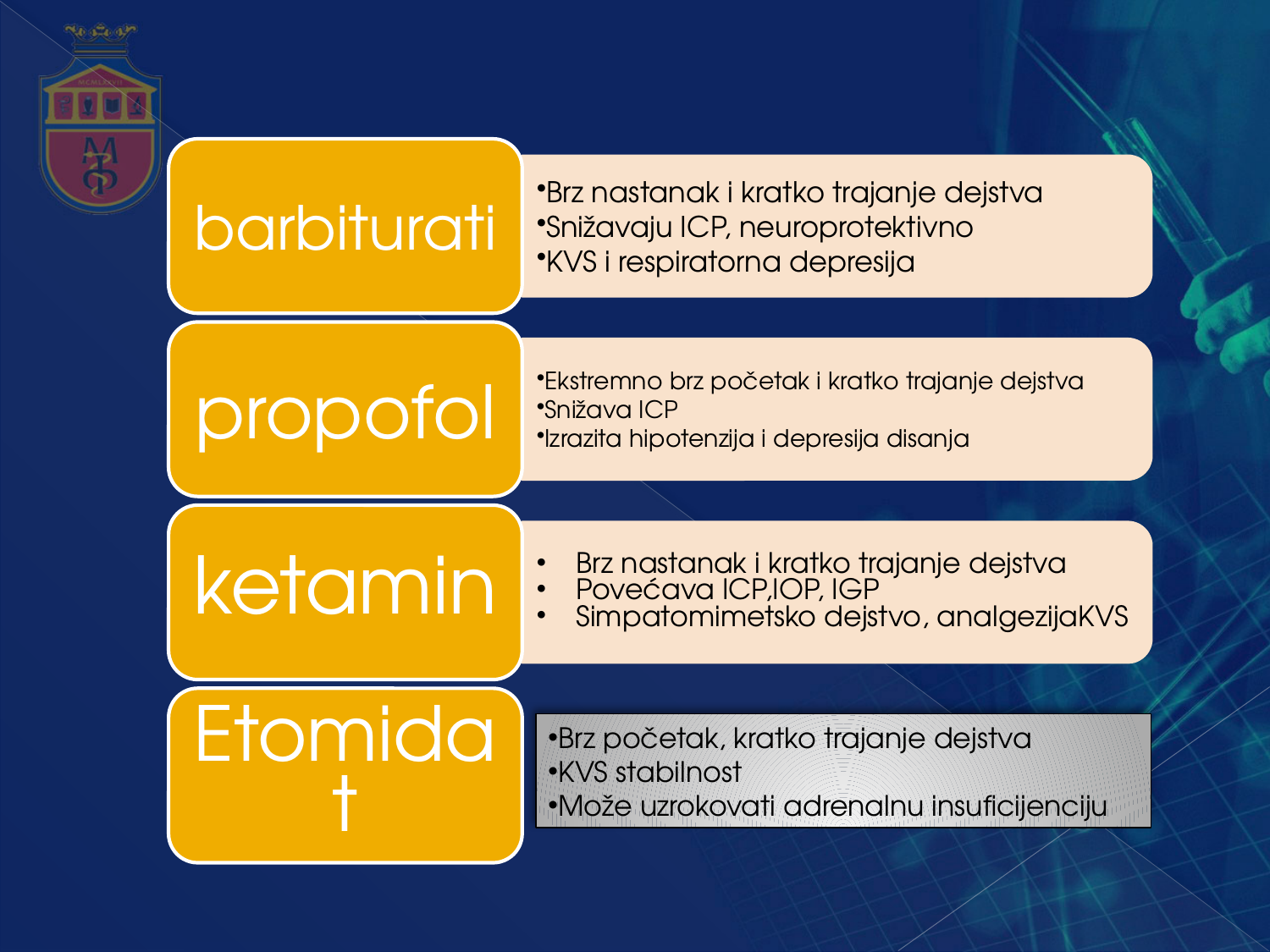

barbiturati
Brz nastanak i kratko trajanje dejstva
Snižavaju ICP, neuroprotektivno
propofol
Ekstremno brz početak i kratko trajanje dejstva
Snižava ICP
ketamin
Brz nastanak i kratko trajanje dejstva
Povećava ICP,IOP, IGP
KVS i respiratorna depresija
Izrazita hipotenzija i depresija disanja
Simpatomimetsko dejstvo, analgezijaKVS
Etomidat
Brz početak, kratko trajanje dejstva
KVS stabilnost
Može uzrokovati adrenalnu insuficijenciju